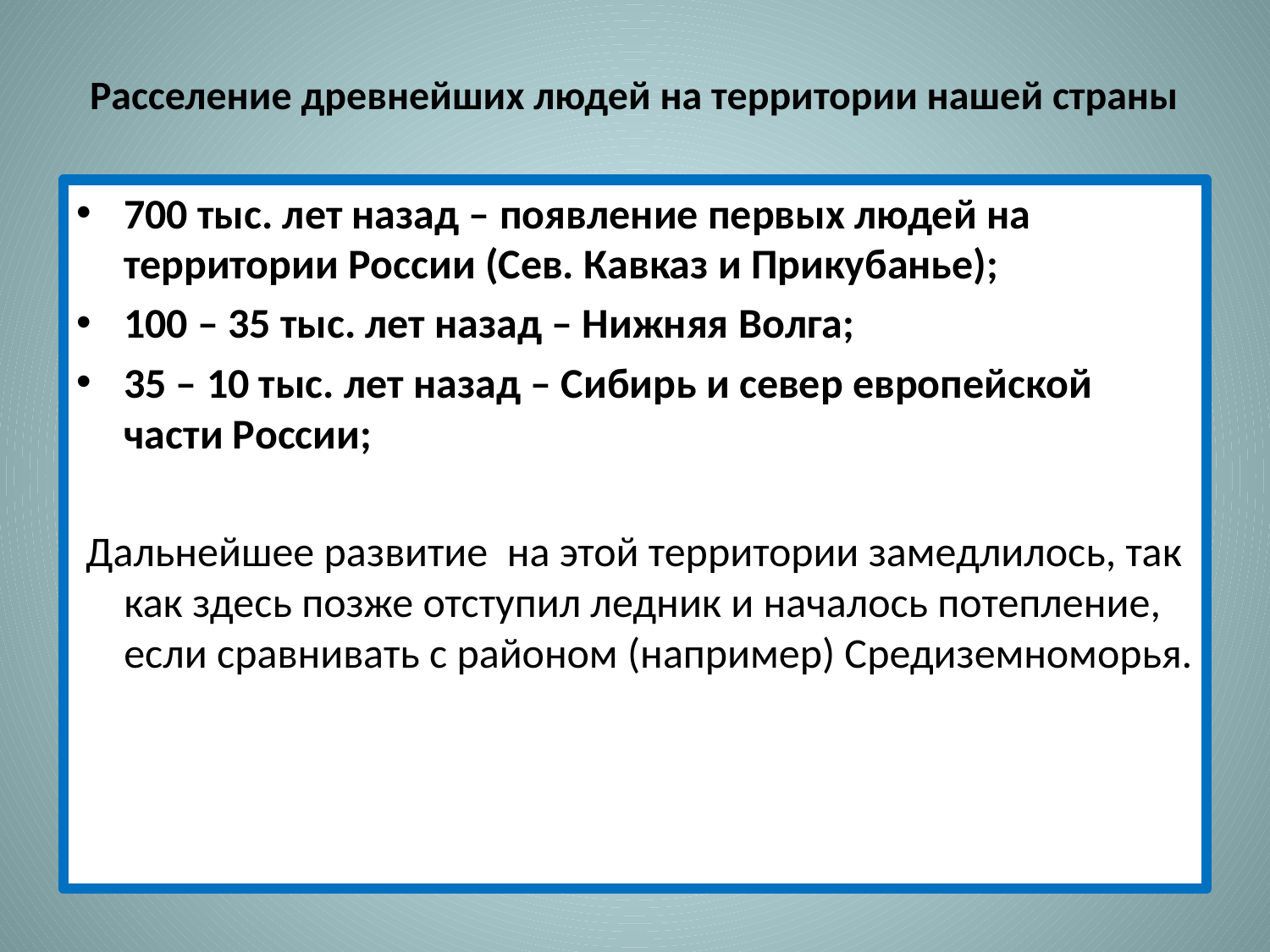

# Расселение древнейших людей на территории нашей страны
700 тыс. лет назад – появление первых людей на территории России (Сев. Кавказ и Прикубанье);
100 – 35 тыс. лет назад – Нижняя Волга;
35 – 10 тыс. лет назад – Сибирь и север европейской части России;

 Дальнейшее развитие  на этой территории замедлилось, так как здесь позже отступил ледник и началось потепление, если сравнивать с районом (например) Средиземноморья.